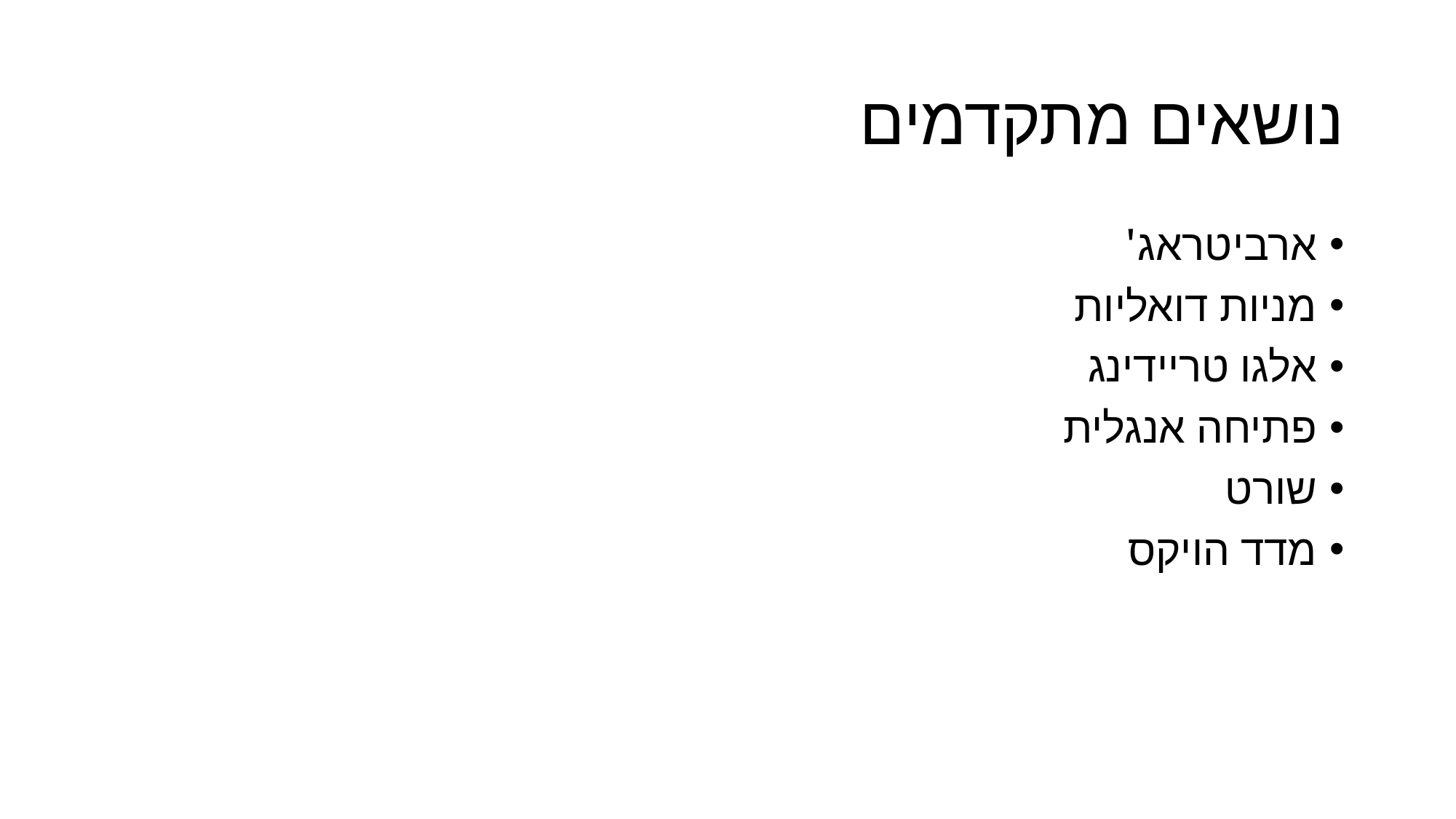

# נושאים מתקדמים
ארביטראג'
מניות דואליות
אלגו טריידינג
פתיחה אנגלית
שורט
מדד הויקס